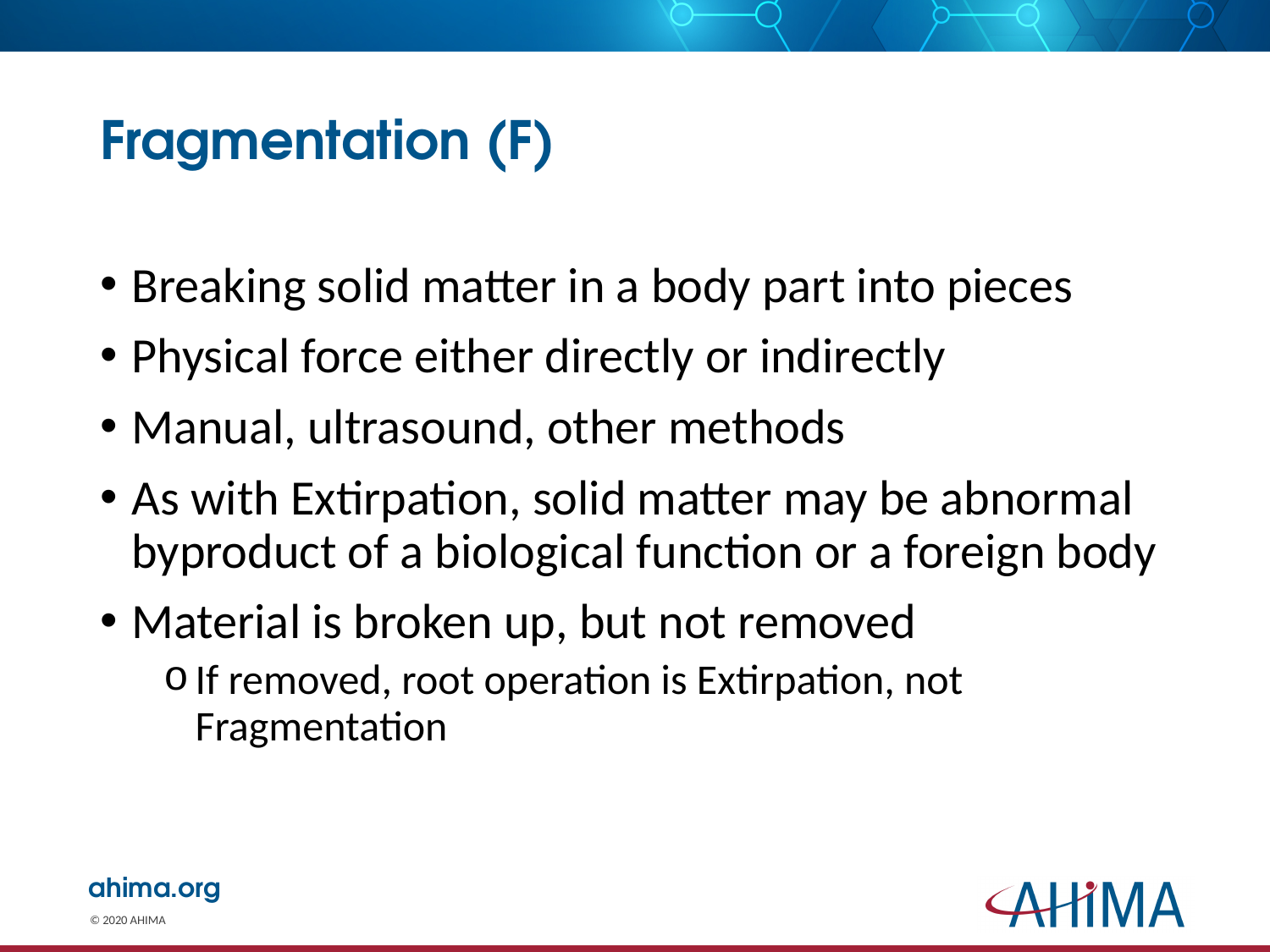

# Fragmentation (F)
Breaking solid matter in a body part into pieces
Physical force either directly or indirectly
Manual, ultrasound, other methods
As with Extirpation, solid matter may be abnormal byproduct of a biological function or a foreign body
Material is broken up, but not removed
If removed, root operation is Extirpation, not Fragmentation